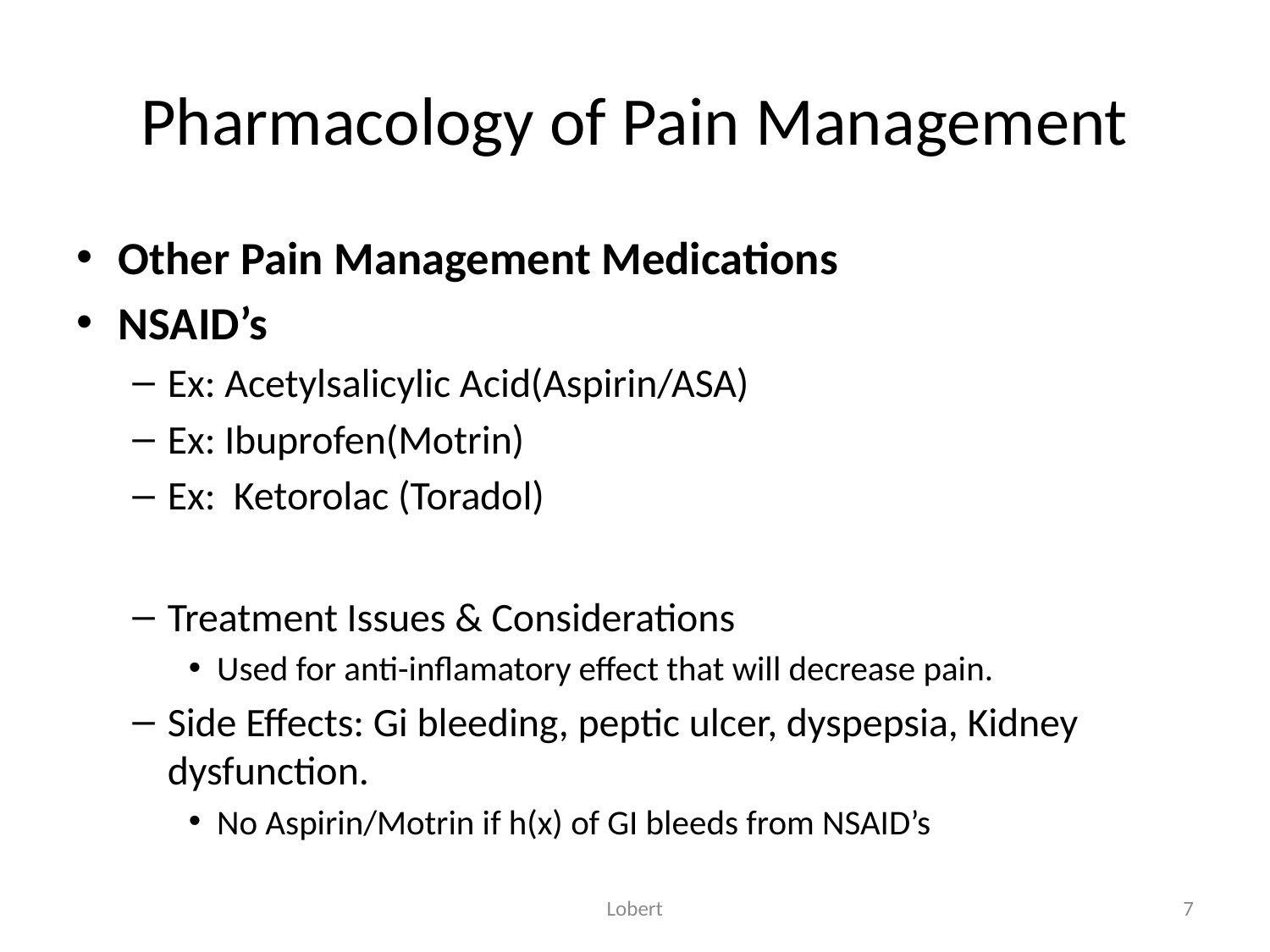

# Pharmacology of Pain Management
Other Pain Management Medications
NSAID’s
Ex: Acetylsalicylic Acid(Aspirin/ASA)
Ex: Ibuprofen(Motrin)
Ex:  Ketorolac (Toradol)

Treatment Issues & Considerations
Used for anti-inflamatory effect that will decrease pain.
Side Effects: Gi bleeding, peptic ulcer, dyspepsia, Kidney dysfunction.
No Aspirin/Motrin if h(x) of GI bleeds from NSAID’s
Lobert
7